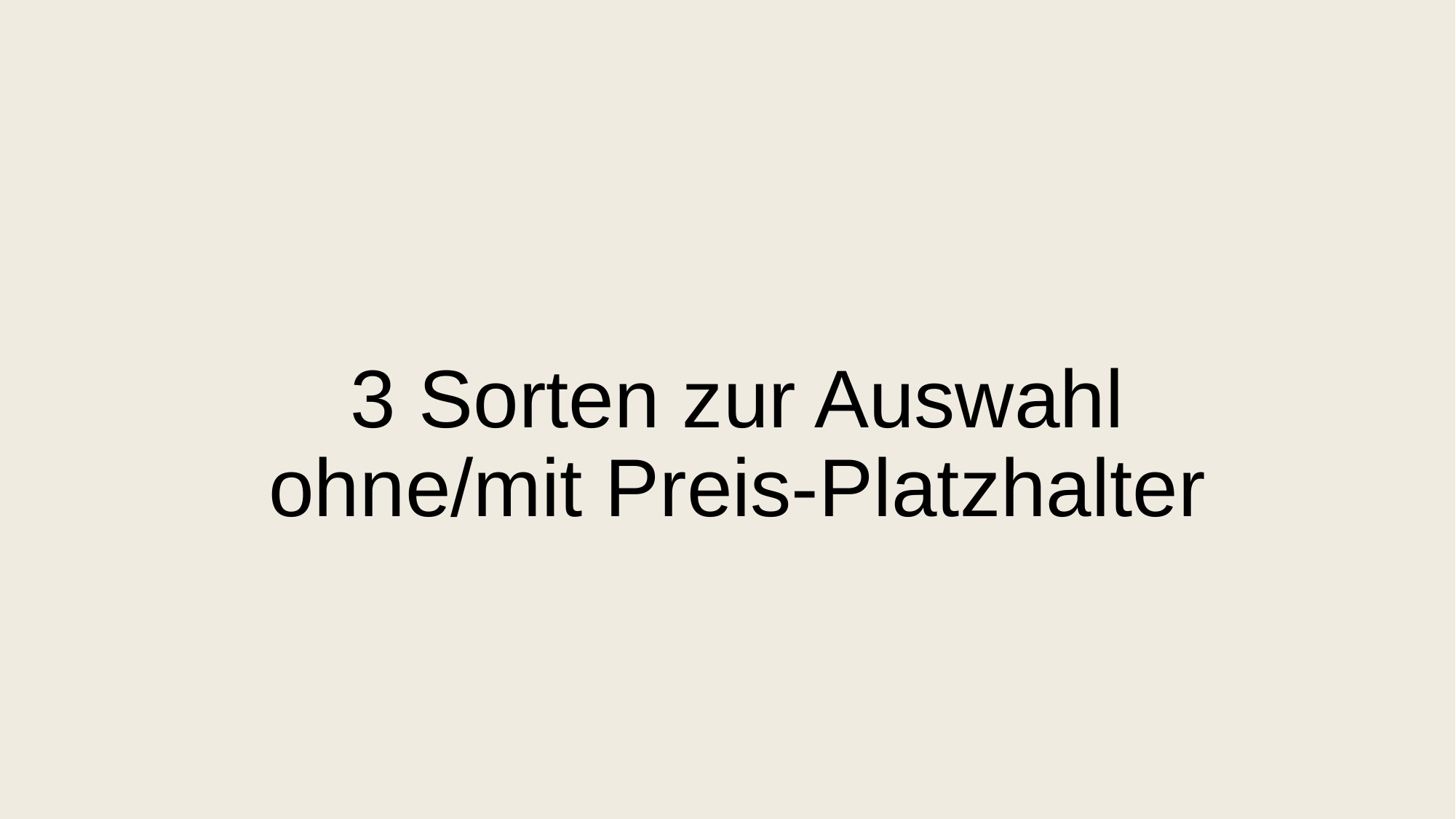

# 3 Sorten zur Auswahl ohne/mit Preis-Platzhalter